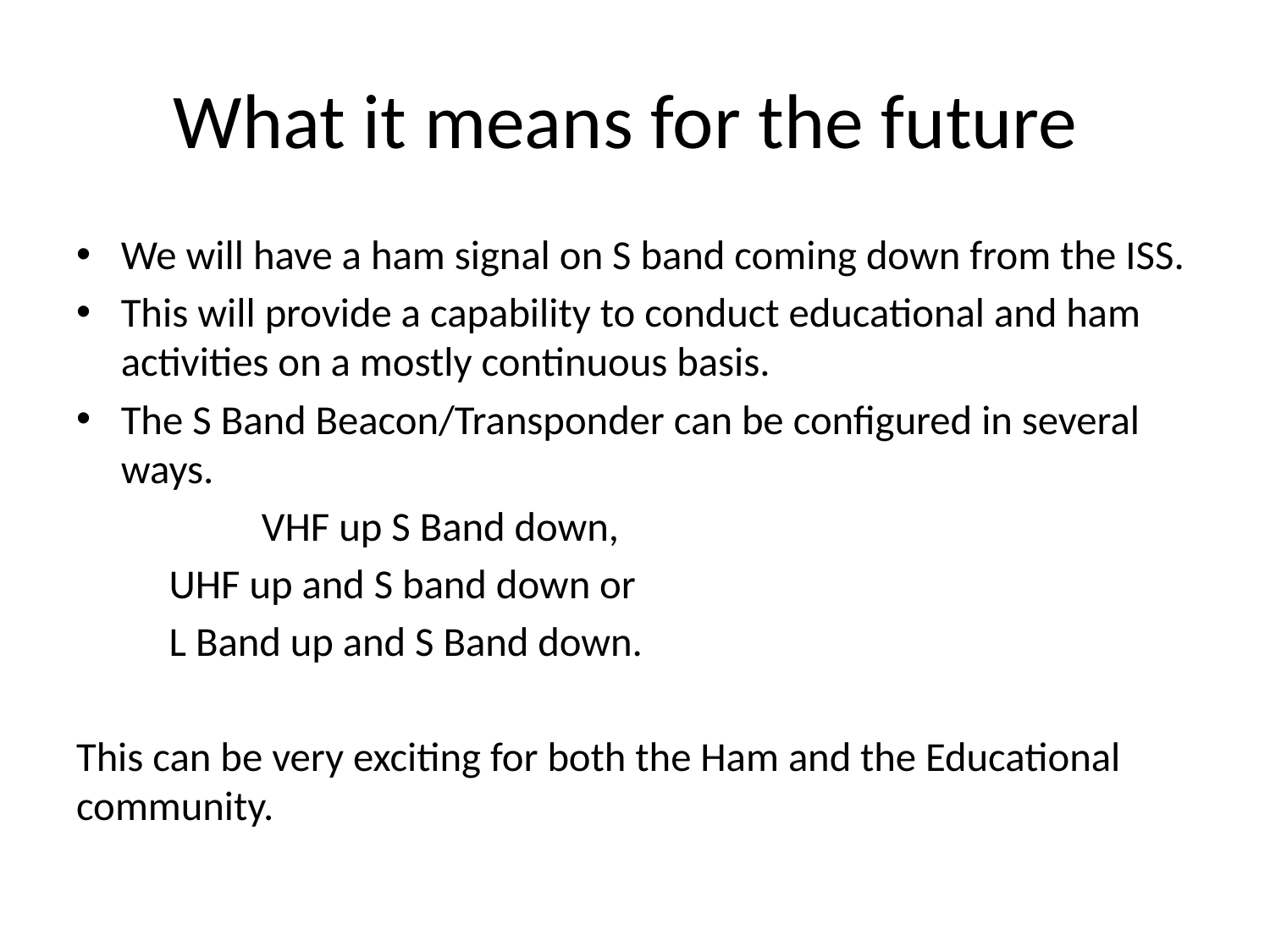

# What it means for the future
We will have a ham signal on S band coming down from the ISS.
This will provide a capability to conduct educational and ham activities on a mostly continuous basis.
The S Band Beacon/Transponder can be configured in several ways.
	  	VHF up S Band down,
		UHF up and S band down or
		L Band up and S Band down.

This can be very exciting for both the Ham and the Educational community.